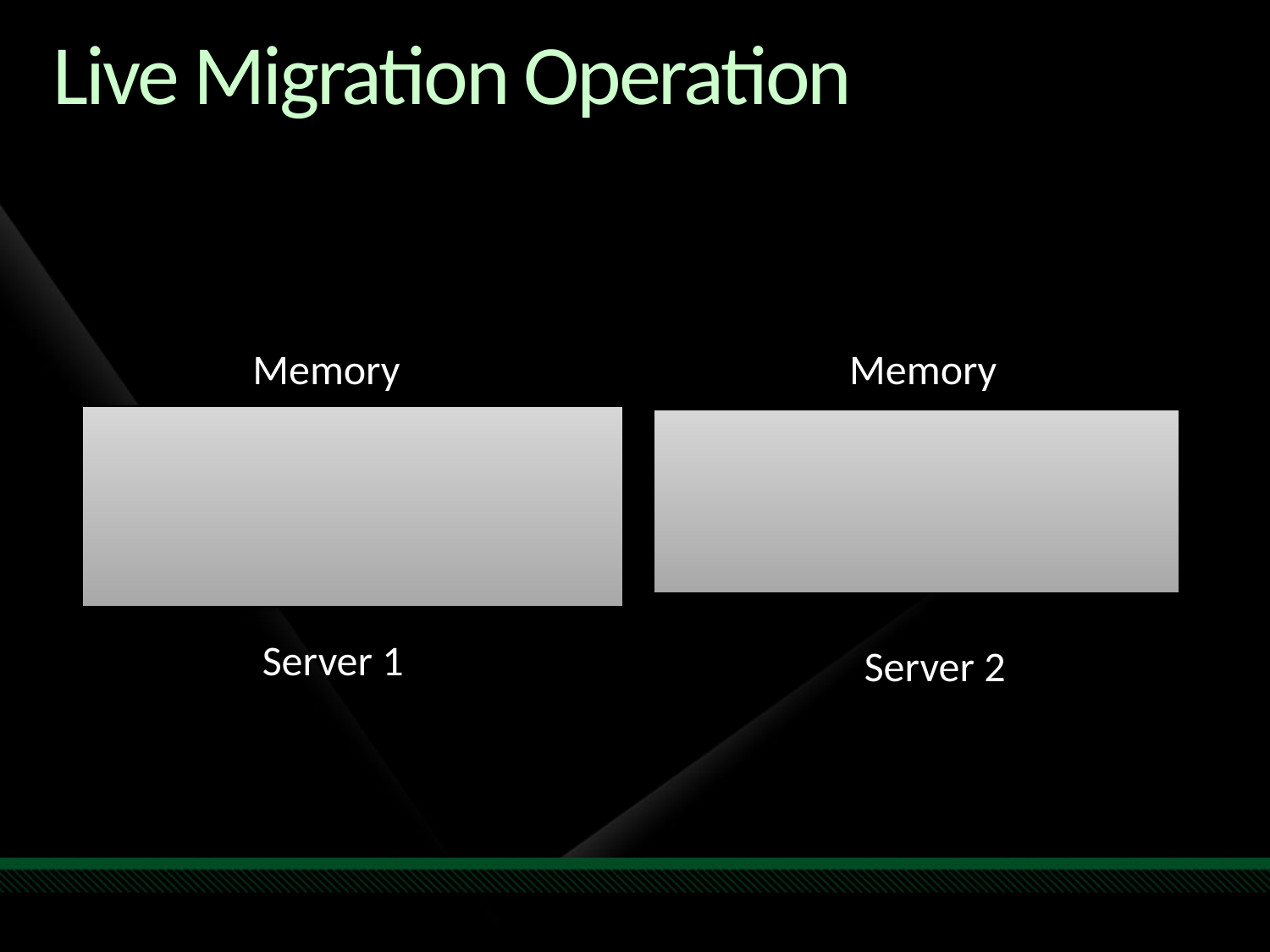

# Live Migration Operation
Memory
Memory

Configuration
Configuration
State
State

Server 1
Server 2